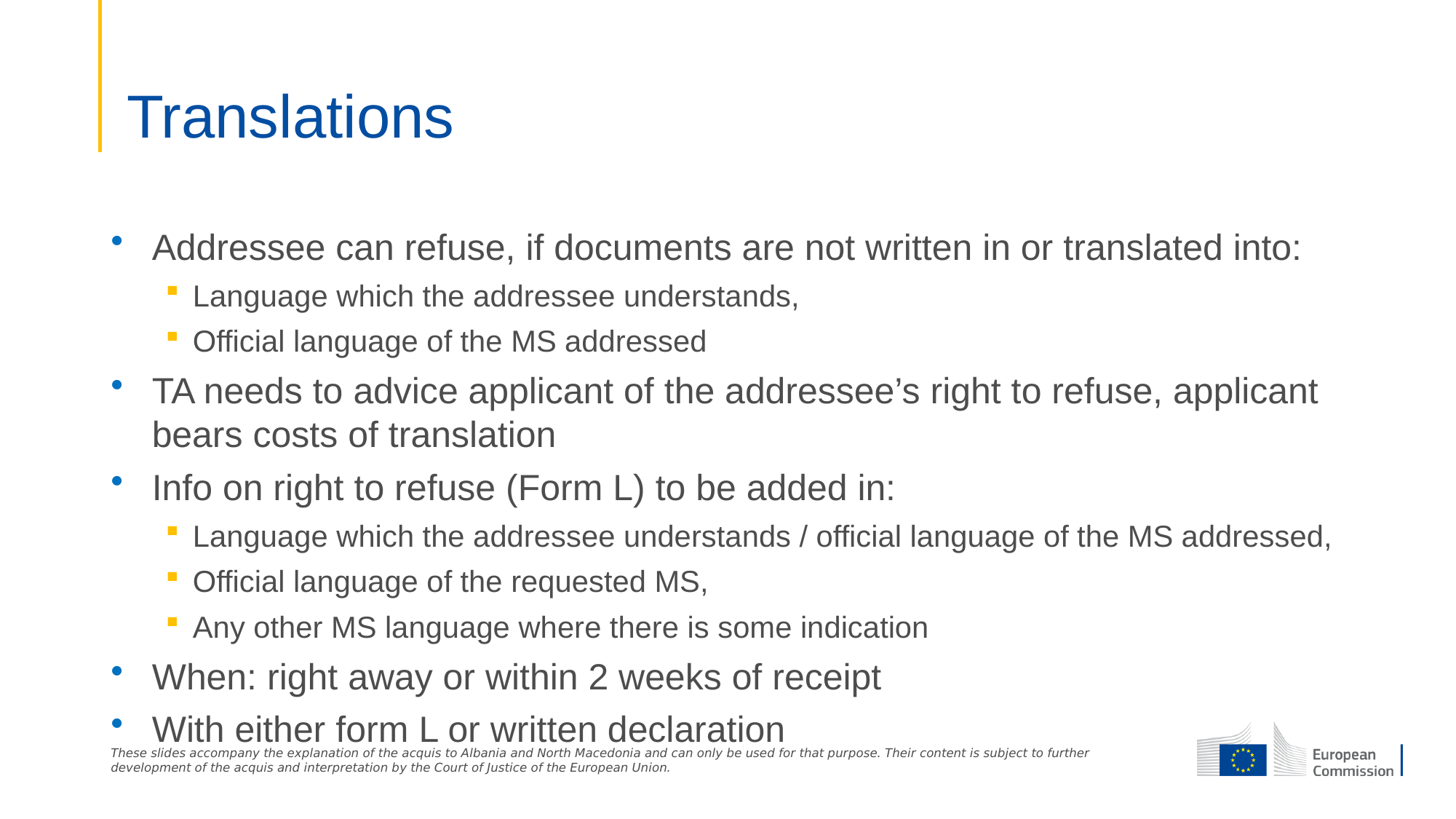

# Translations
Addressee can refuse, if documents are not written in or translated into:
Language which the addressee understands,
Official language of the MS addressed
TA needs to advice applicant of the addressee’s right to refuse, applicant bears costs of translation
Info on right to refuse (Form L) to be added in:
Language which the addressee understands / official language of the MS addressed,
Official language of the requested MS,
Any other MS language where there is some indication
When: right away or within 2 weeks of receipt
With either form L or written declaration